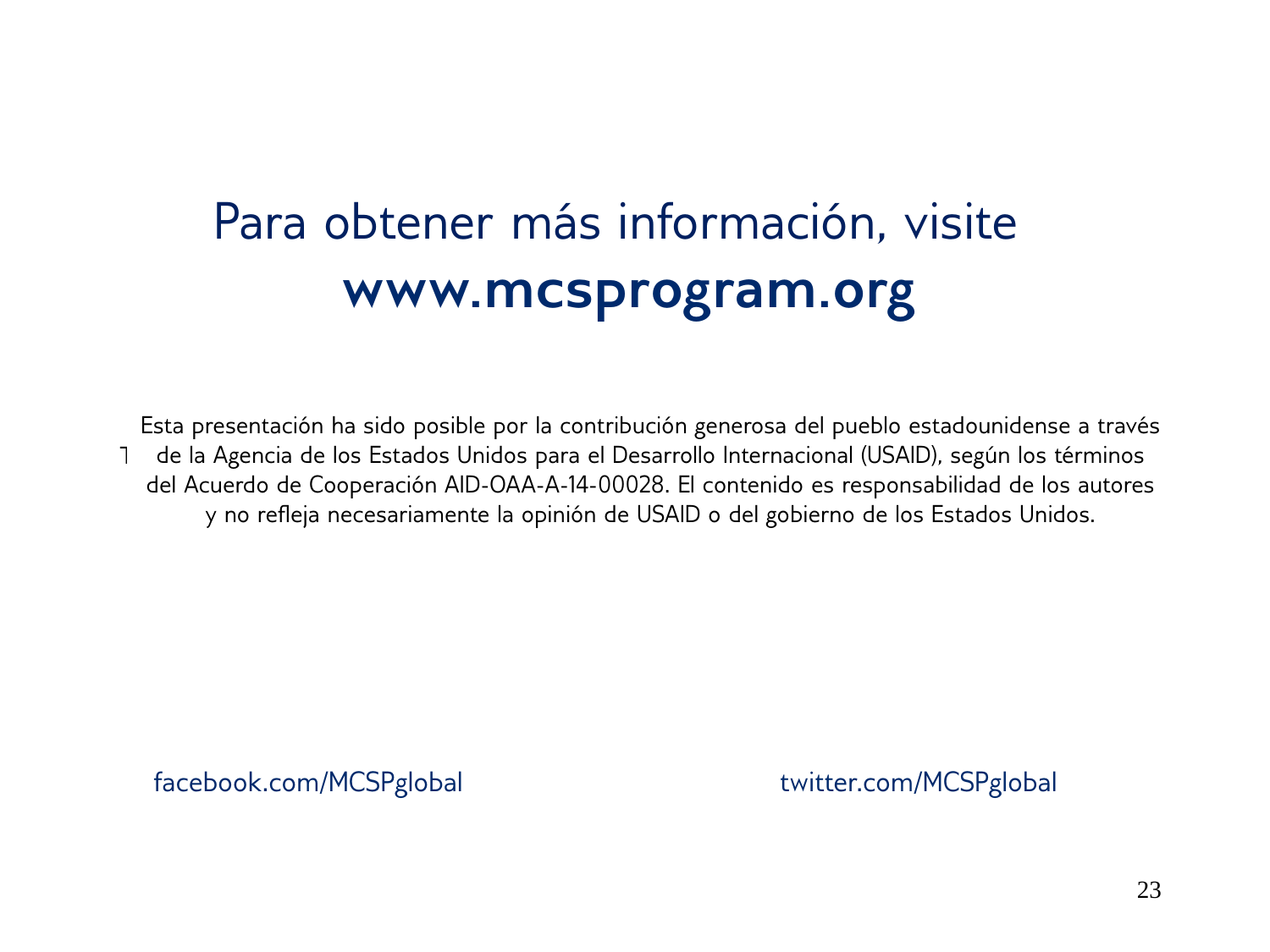

For more information, please visit
www.mcsprogram.org

Para obtener más información, visite
Esta presentación ha sido posible por la contribución generosa del pueblo estadounidense a través de la Agencia de los Estados Unidos para el Desarrollo Internacional (USAID), según los términos del Acuerdo de Cooperación AID-OAA-A-14-00028. El contenido es responsabilidad de los autores y no refleja necesariamente la opinión de USAID o del gobierno de los Estados Unidos.

This presentation was made possible by the generous support of the American people through the United States Agency for International Development (USAID), under the terms of the Cooperative Agreement AID-OAA-A-14-00028.  The contents are the responsibility of the authors and do not necessarily reflect the views of USAID or the United States Government.
 facebook.com/MCSPglobal 			twitter.com/MCSPglobal
23